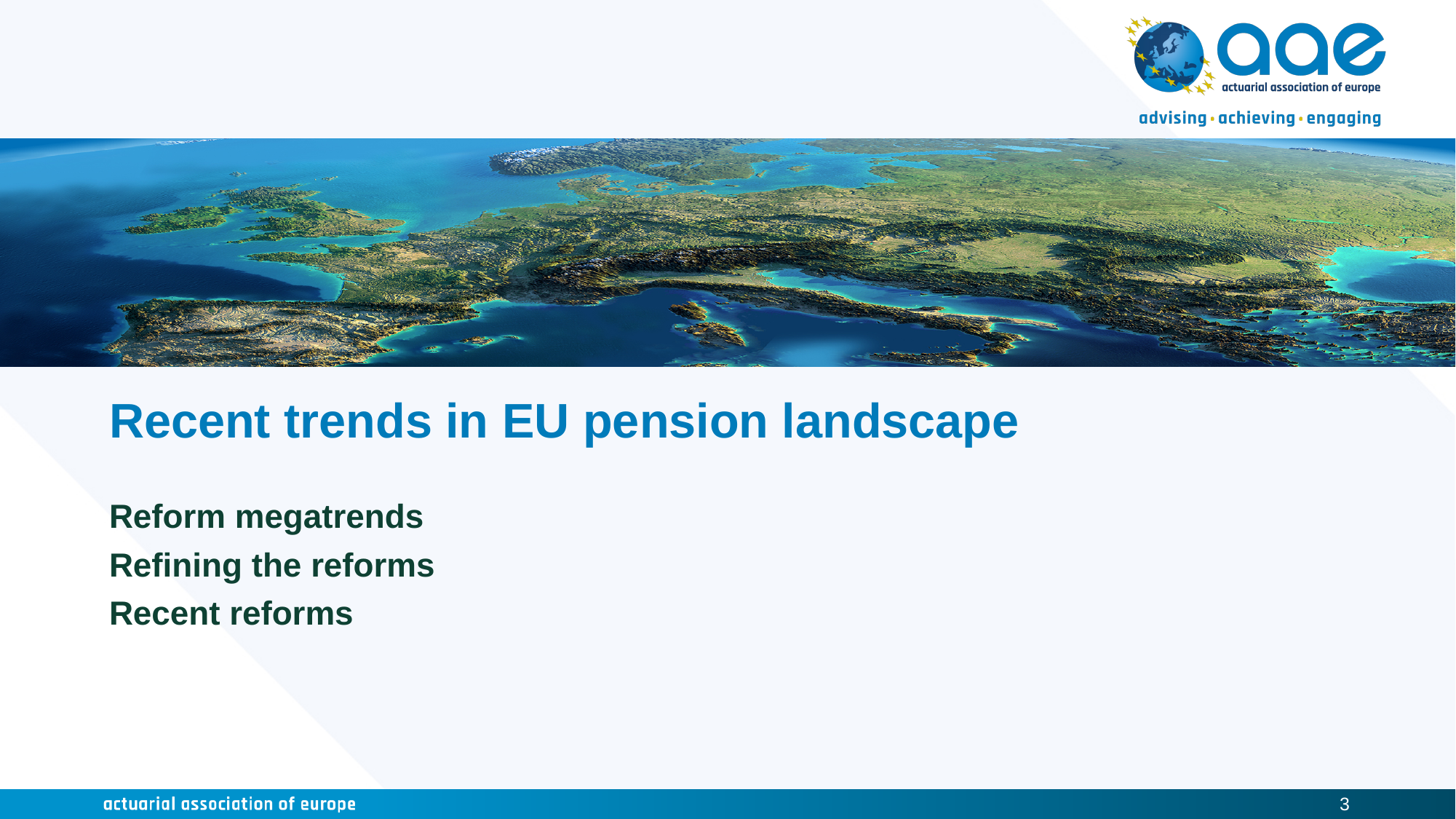

# Recent trends in EU pension landscape
Reform megatrends
Refining the reforms
Recent reforms
3